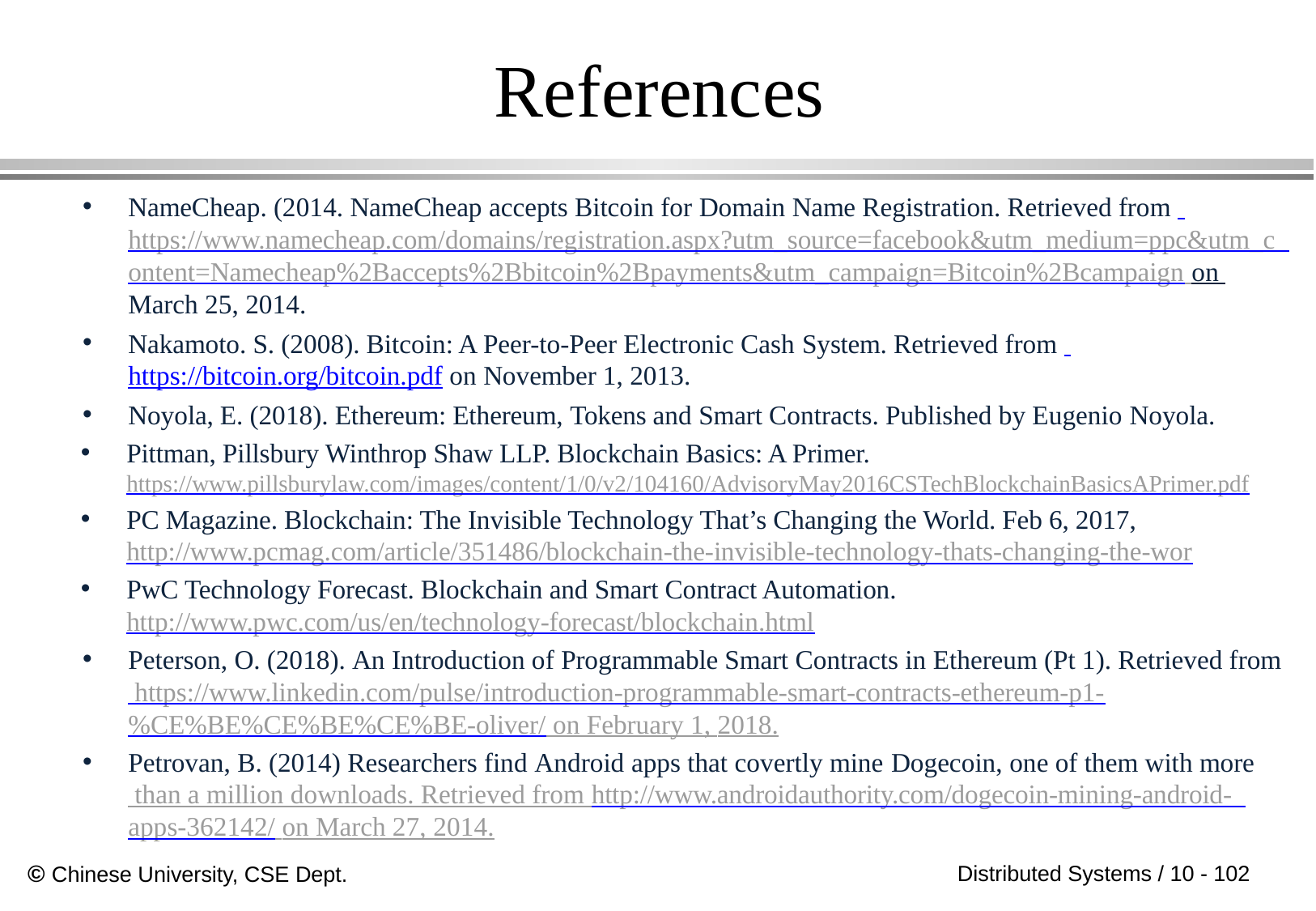

# References
NameCheap. (2014. NameCheap accepts Bitcoin for Domain Name Registration. Retrieved from  https://www.namecheap.com/domains/registration.aspx?utm_source=facebook&utm_medium=ppc&utm_c  ontent=Namecheap%2Baccepts%2Bbitcoin%2Bpayments&utm_campaign=Bitcoin%2Bcampaign on  March 25, 2014.
Nakamoto. S. (2008). Bitcoin: A Peer-to-Peer Electronic Cash System. Retrieved from  https://bitcoin.org/bitcoin.pdf on November 1, 2013.
Noyola, E. (2018). Ethereum: Ethereum, Tokens and Smart Contracts. Published by Eugenio Noyola.
Pittman, Pillsbury Winthrop Shaw LLP. Blockchain Basics: A Primer. https://www.pillsburylaw.com/images/content/1/0/v2/104160/AdvisoryMay2016CSTechBlockchainBasicsAPrimer.pdf
PC Magazine. Blockchain: The Invisible Technology That’s Changing the World. Feb 6, 2017, http://www.pcmag.com/article/351486/blockchain-the-invisible-technology-thats-changing-the-wor
PwC Technology Forecast. Blockchain and Smart Contract Automation. http://www.pwc.com/us/en/technology-forecast/blockchain.html
Peterson, O. (2018). An Introduction of Programmable Smart Contracts in Ethereum (Pt 1). Retrieved from  https://www.linkedin.com/pulse/introduction-programmable-smart-contracts-ethereum-p1-
%CE%BE%CE%BE%CE%BE-oliver/ on February 1, 2018.
Petrovan, B. (2014) Researchers find Android apps that covertly mine Dogecoin, one of them with more  than a million downloads. Retrieved from http://www.androidauthority.com/dogecoin-mining-android-  apps-362142/ on March 27, 2014.